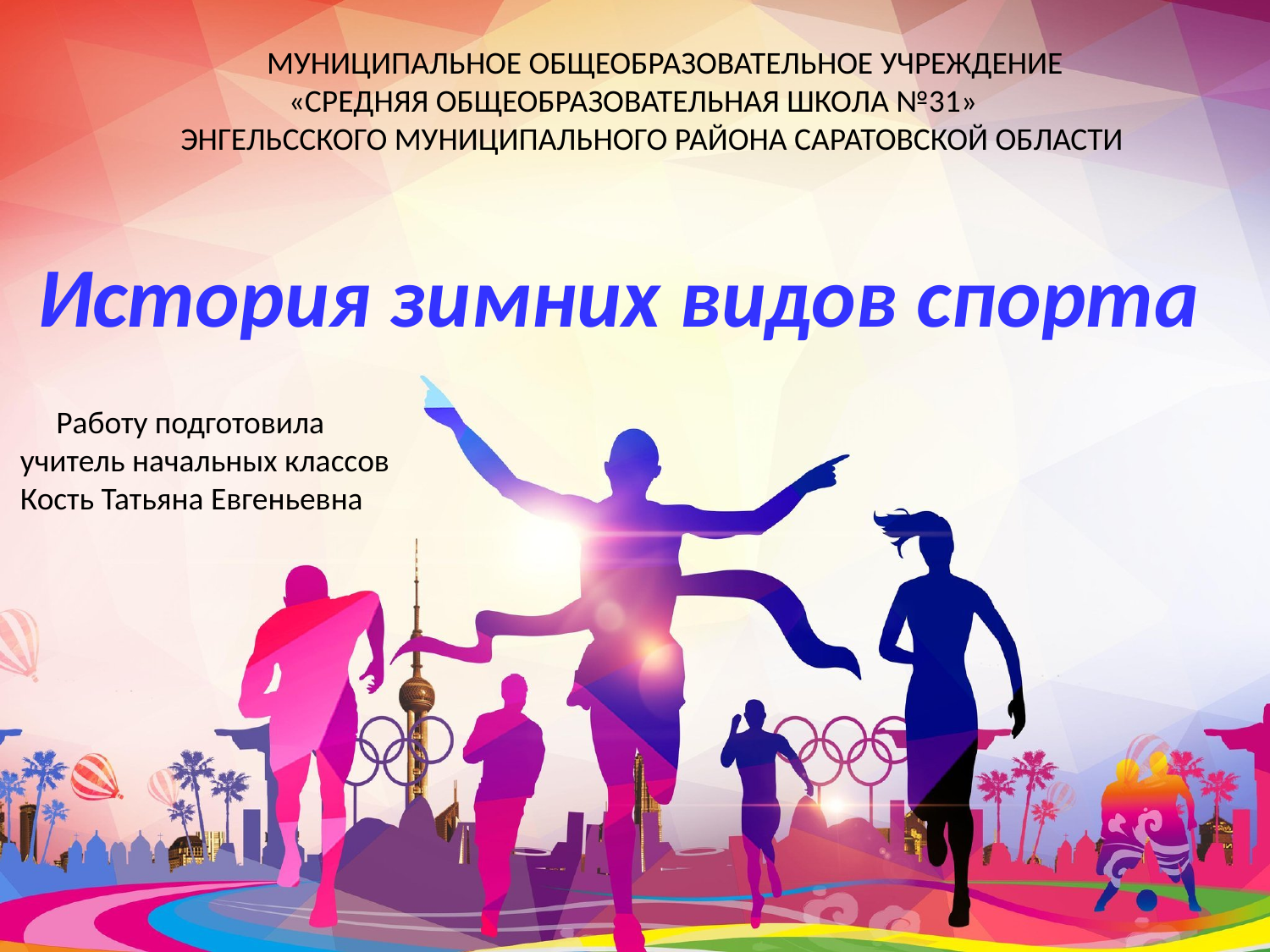

МУНИЦИПАЛЬНОЕ ОБЩЕОБРАЗОВАТЕЛЬНОЕ УЧРЕЖДЕНИЕ
                     «СРЕДНЯЯ ОБЩЕОБРАЗОВАТЕЛЬНАЯ ШКОЛА №31»
      ЭНГЕЛЬССКОГО МУНИЦИПАЛЬНОГО РАЙОНА САРАТОВСКОЙ ОБЛАСТИ
История зимних видов спорта
     Работу подготовила
учитель начальных классов
Кость Татьяна Евгеньевна